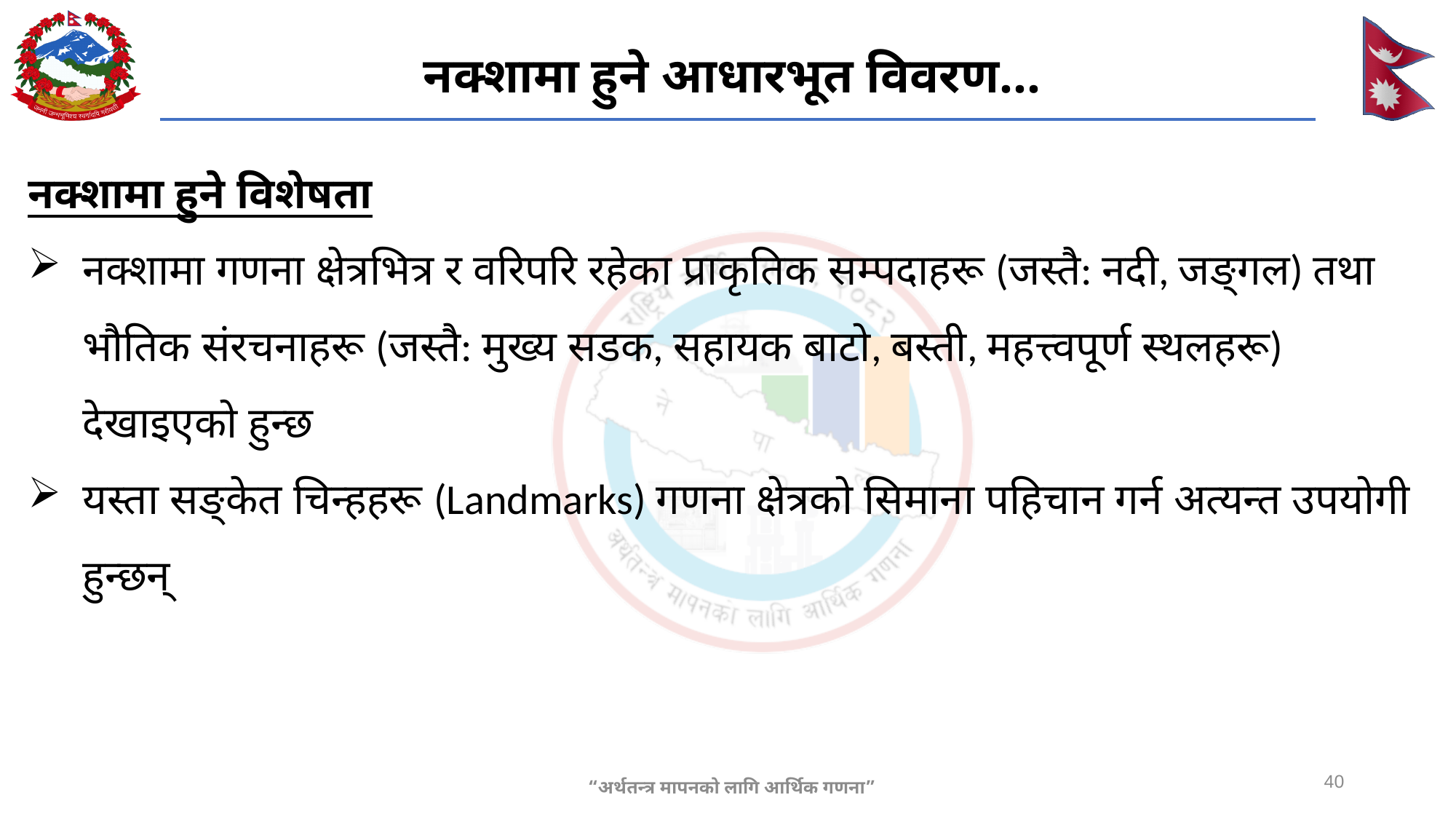

# नक्शामा हुने आधारभूत विवरण…
नक्शामा हुने विशेषता
नक्शामा गणना क्षेत्रभित्र र वरिपरि रहेका प्राकृतिक सम्पदाहरू (जस्तै: नदी, जङ्गल) तथा भौतिक संरचनाहरू (जस्तै: मुख्य सडक, सहायक बाटो, बस्ती, महत्त्वपूर्ण स्थलहरू) देखाइएको हुन्छ
यस्ता सङ्केत चिन्हहरू (Landmarks) गणना क्षेत्रको सिमाना पहिचान गर्न अत्यन्त उपयोगी हुन्छन्
40
“अर्थतन्त्र मापनको लागि आर्थिक गणना”